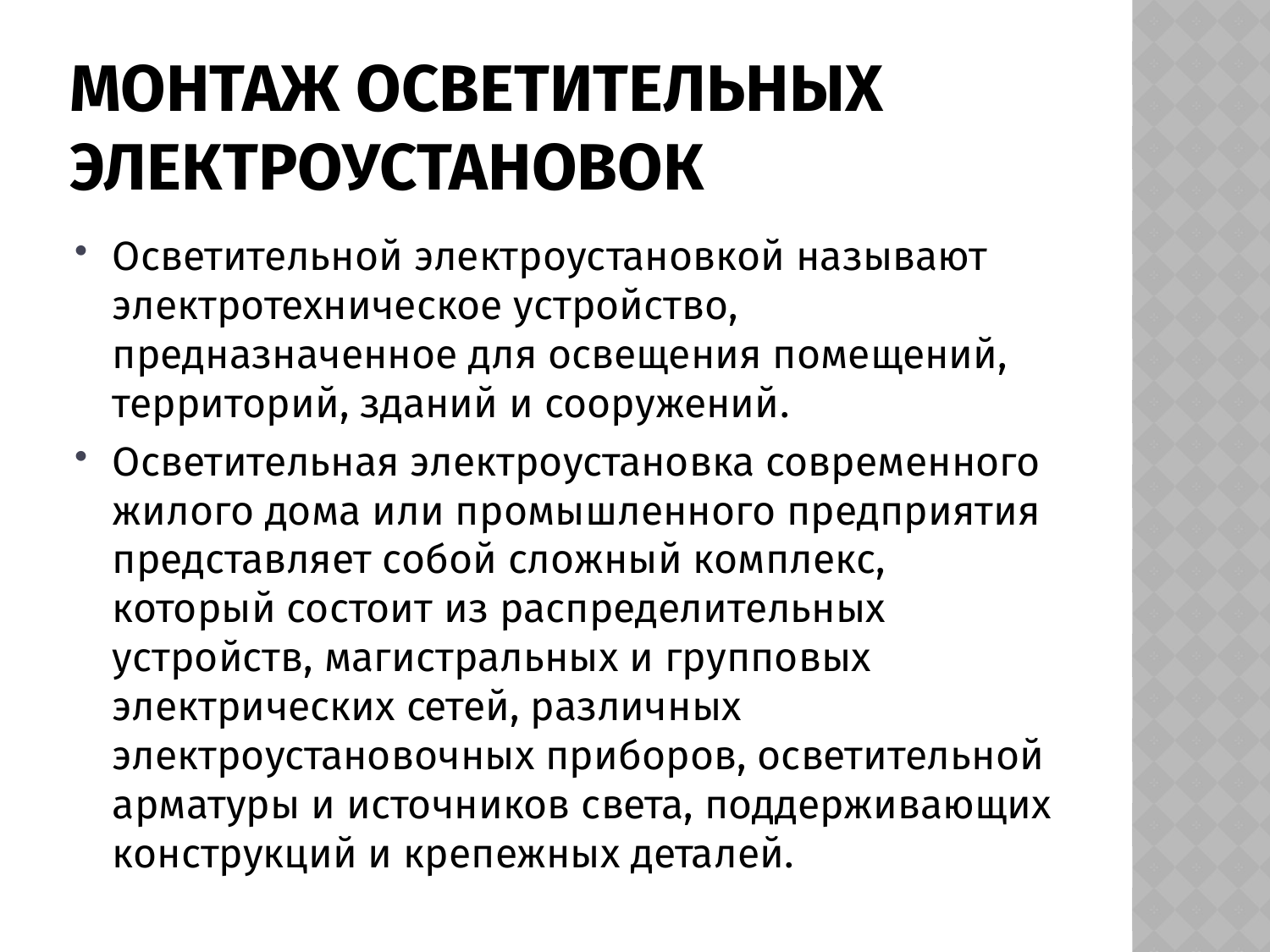

# Монтаж осветительных электроустановок
Осветительной электроустановкой называют электротехническое устройство, предназначенное для освещения помещений, территорий, зданий и сооружений.
Осветительная электроустановка современного жилого дома или промышленного предприятия представляет собой сложный комплекс, который состоит из распределительных устройств, магистральных и групповых электрических сетей, различных электроустановочных приборов, осветительной арматуры и источников света, поддерживающих конструкций и крепежных деталей.